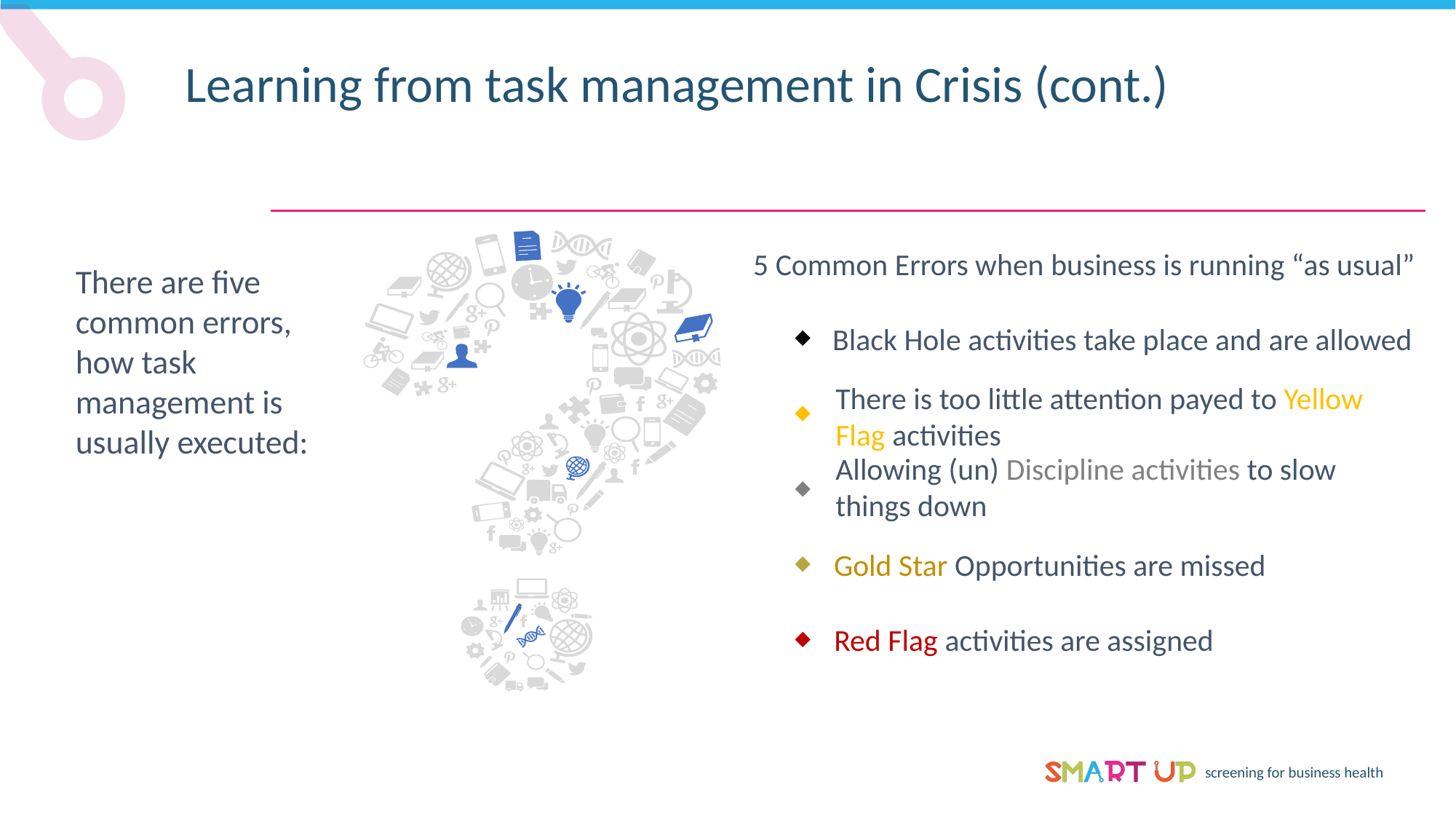

Learning from task management in Crisis (cont.)

5 Common Errors when business is running “as usual”
There are five common errors, how task management is usually executed:

Black Hole activities take place and are allowed

There is too little attention payed to Yellow Flag activities

Allowing (un) Discipline activities to slow things down

Gold Star Opportunities are missed

Red Flag activities are assigned

I